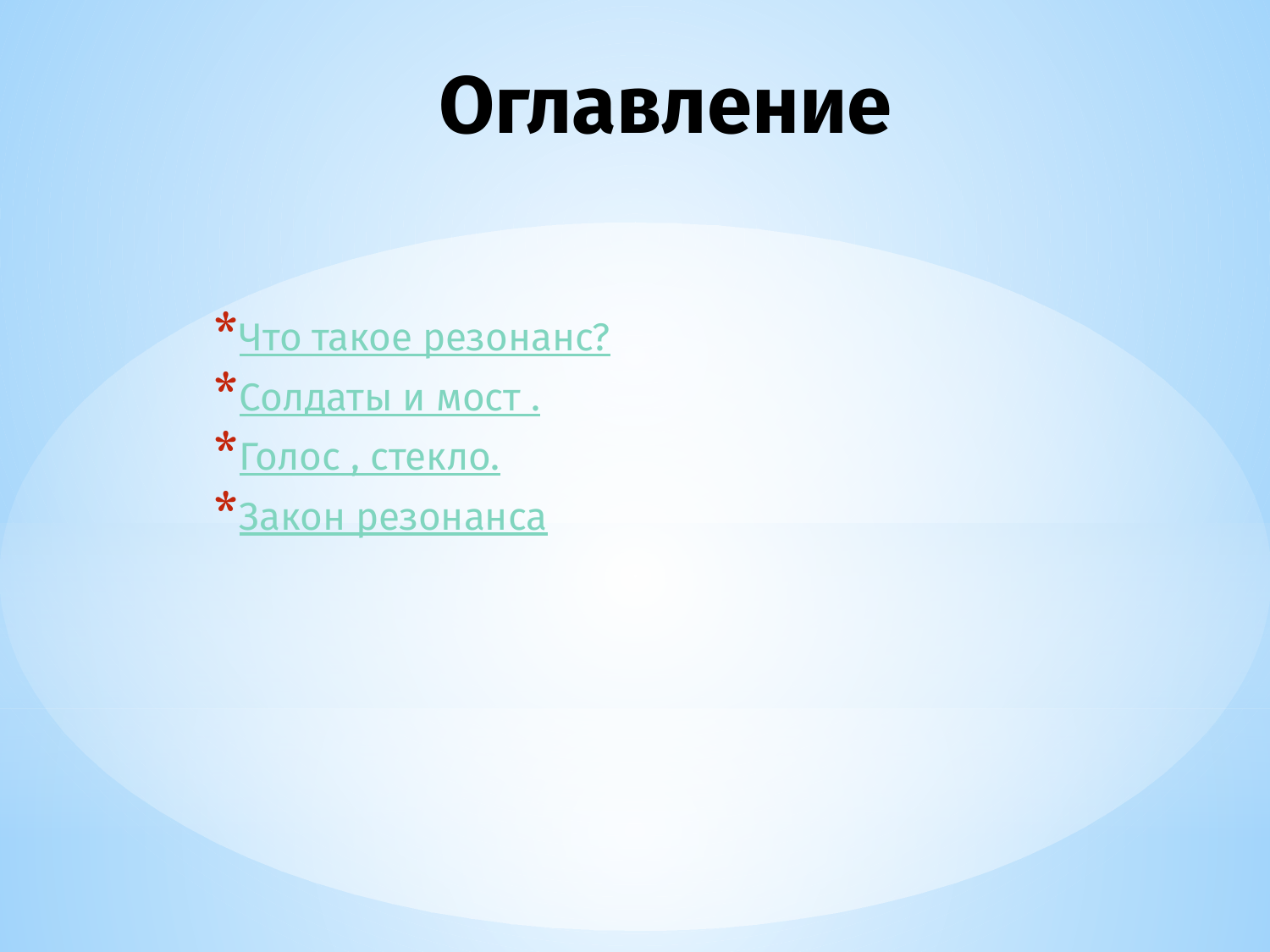

# Оглавление
Что такое резонанс?
Солдаты и мост .
Голос , стекло.
Закон резонанса